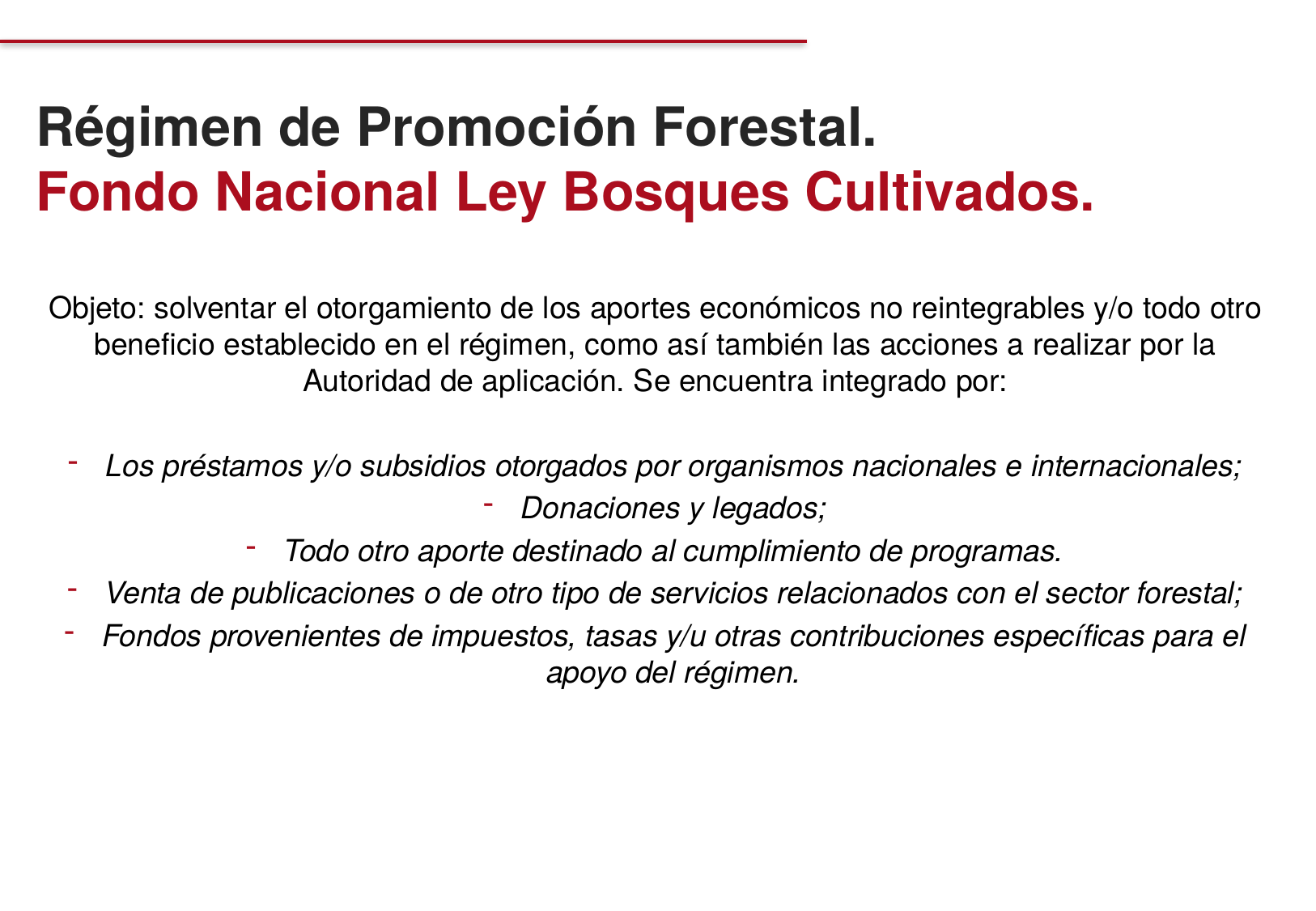

Régimen de Promoción Forestal.
Fondo Nacional Ley Bosques Cultivados.
Objeto: solventar el otorgamiento de los aportes económicos no reintegrables y/o todo otro beneficio establecido en el régimen, como así también las acciones a realizar por la Autoridad de aplicación. Se encuentra integrado por:

Los préstamos y/o subsidios otorgados por organismos nacionales e internacionales;
Donaciones y legados;
Todo otro aporte destinado al cumplimiento de programas.
Venta de publicaciones o de otro tipo de servicios relacionados con el sector forestal;
Fondos provenientes de impuestos, tasas y/u otras contribuciones específicas para el apoyo del régimen.